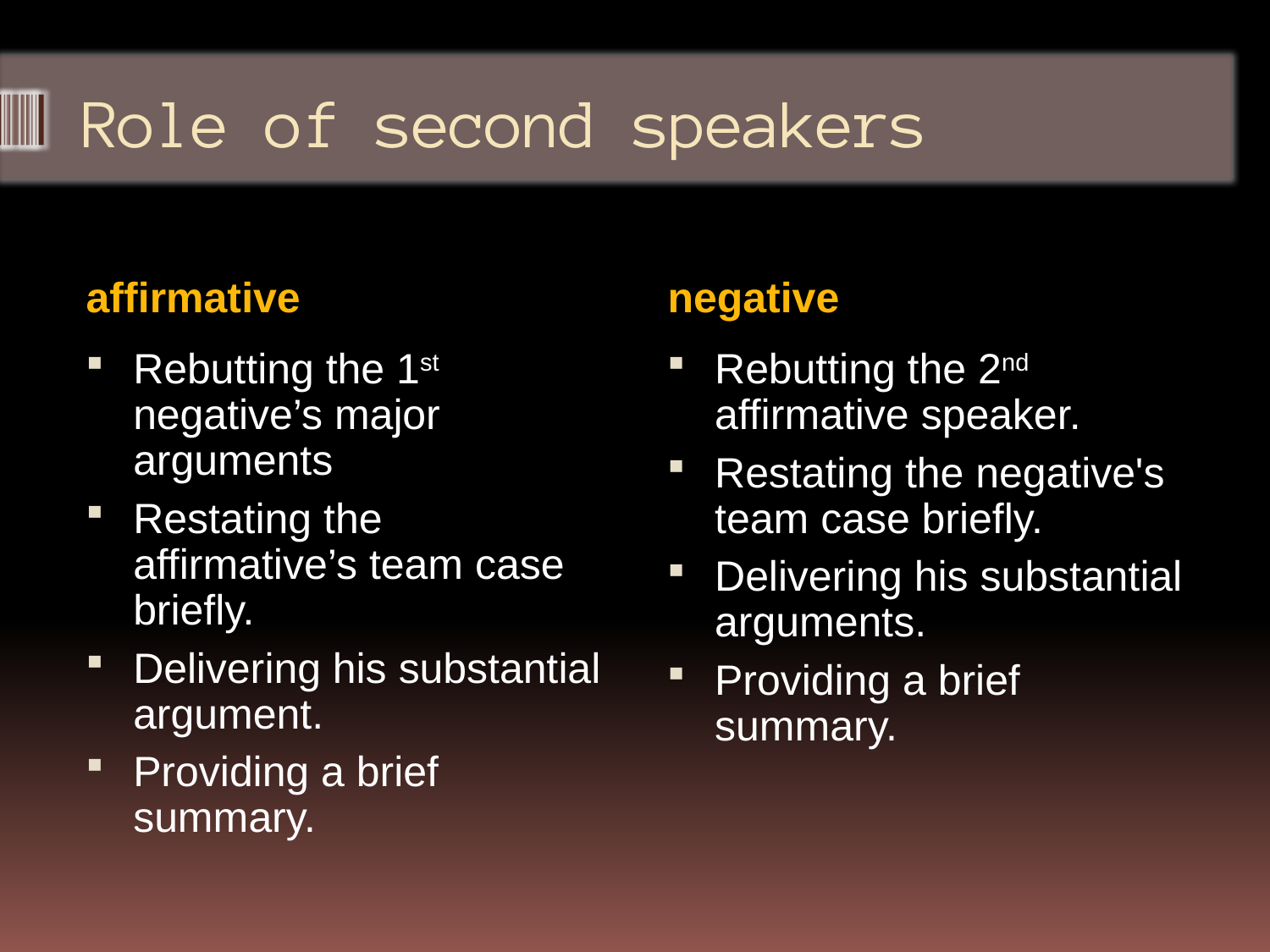

# Role of second speakers
affirmative
negative
Rebutting the 1st negative’s major arguments
Restating the affirmative’s team case briefly.
Delivering his substantial argument.
Providing a brief summary.

Rebutting the 2nd affirmative speaker.
Restating the negative's team case briefly.
Delivering his substantial arguments.
Providing a brief summary.